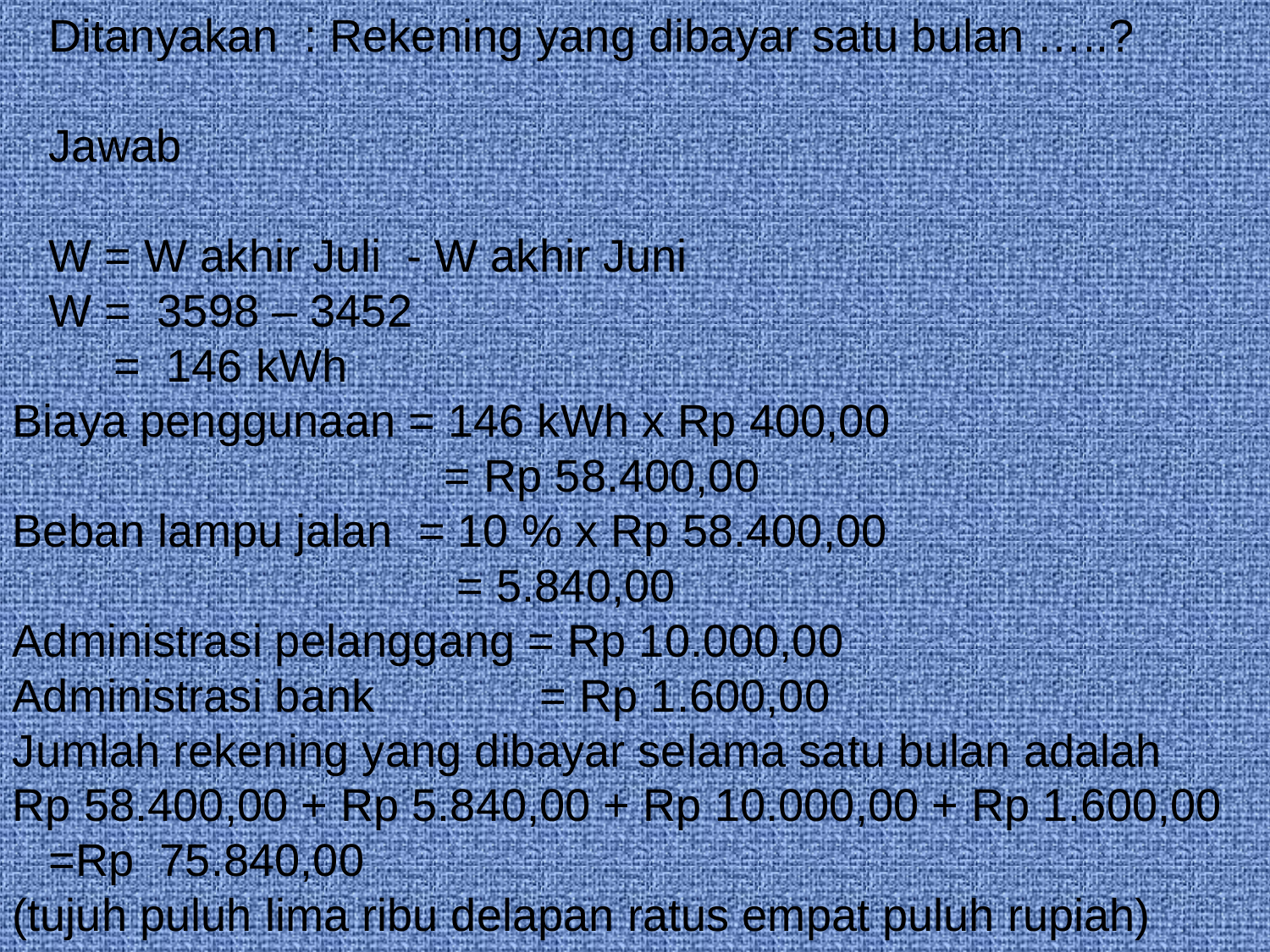

Ditanyakan  : Rekening yang dibayar satu bulan …..?

Jawab

W = W akhir Juli  - W akhir Juni
W =  3598 – 3452
        =  146 kWh
Biaya penggunaan = 146 kWh x Rp 400,00
                                  = Rp 58.400,00
Beban lampu jalan  = 10 % x Rp 58.400,00
                                   = 5.840,00
Administrasi pelanggang = Rp 10.000,00
Administrasi bank             = Rp 1.600,00
Jumlah rekening yang dibayar selama satu bulan adalah
Rp 58.400,00 + Rp 5.840,00 + Rp 10.000,00 + Rp 1.600,00 =Rp  75.840,00
(tujuh puluh lima ribu delapan ratus empat puluh rupiah)

#